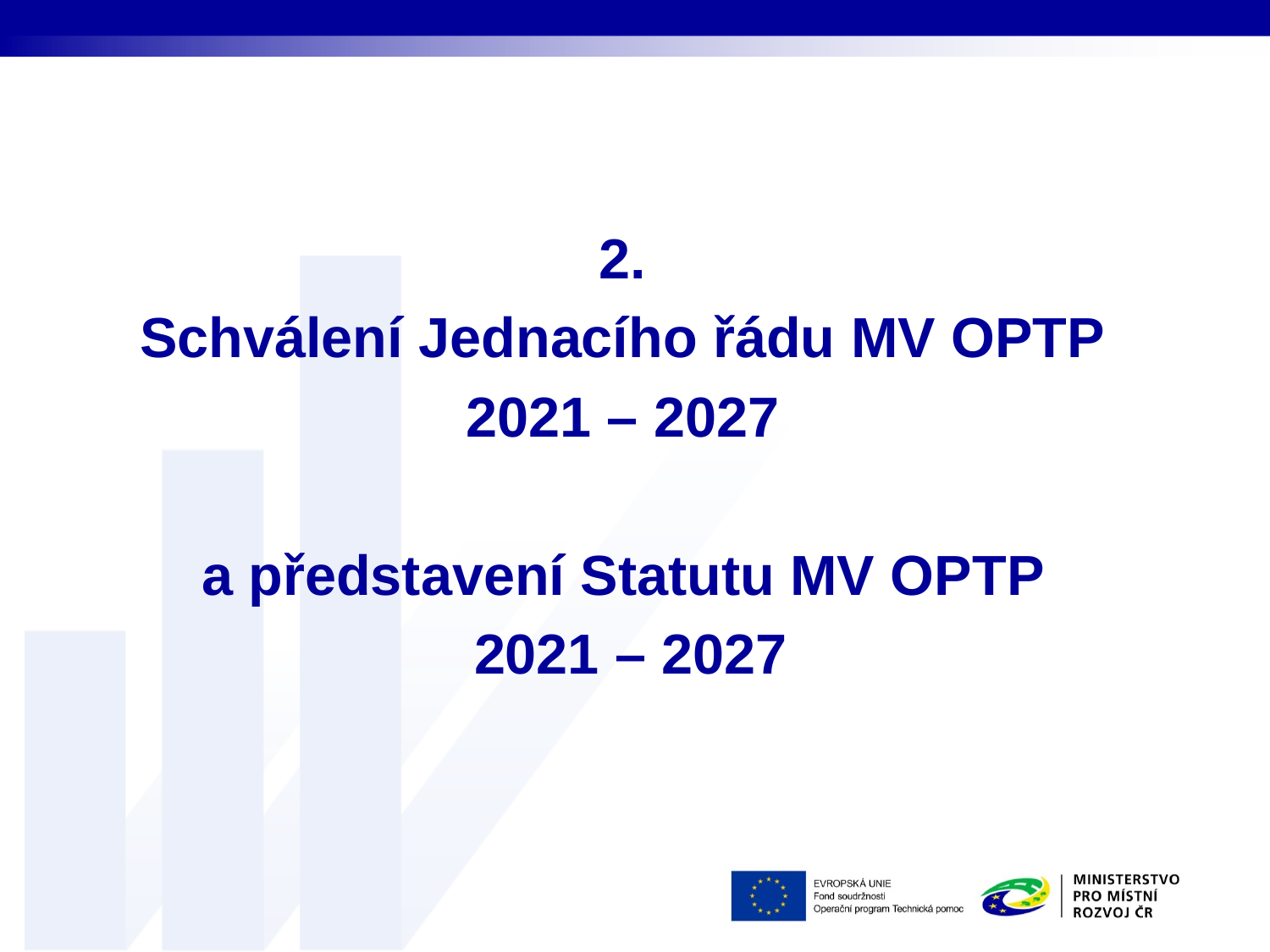

2.
Schválení Jednacího řádu MV OPTP
2021 – 2027

a představení Statutu MV OPTP
2021 – 2027